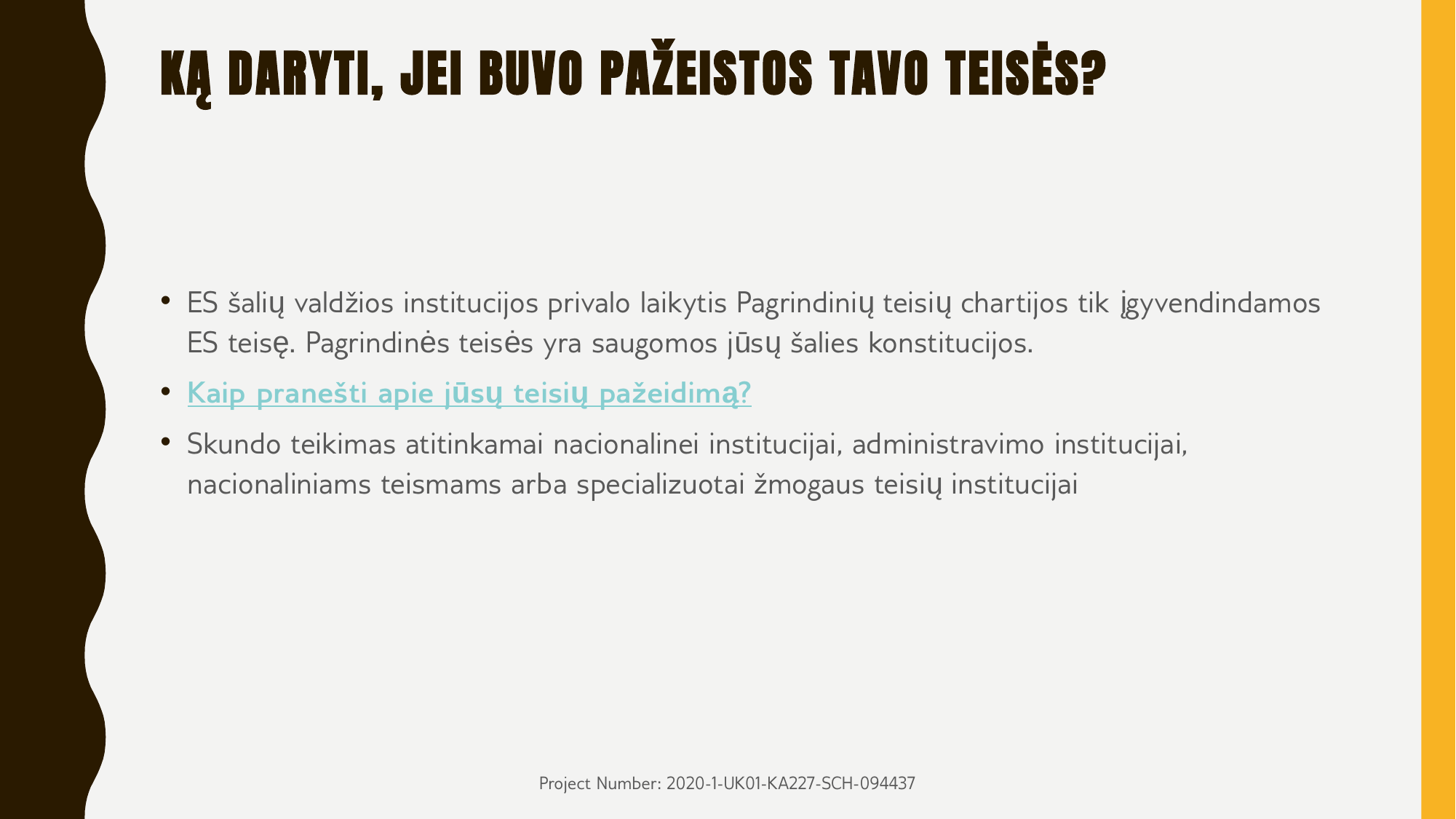

# Ką daryti, jei buvo pažeistos TAVO teisės?
ES šalių valdžios institucijos privalo laikytis Pagrindinių teisių chartijos tik įgyvendindamos ES teisę. Pagrindinės teisės yra saugomos jūsų šalies konstitucijos.
Kaip pranešti apie jūsų teisių pažeidimą?
Skundo teikimas atitinkamai nacionalinei institucijai, administravimo institucijai, nacionaliniams teismams arba specializuotai žmogaus teisių institucijai

Project Number: 2020-1-UK01-KA227-SCH-094437